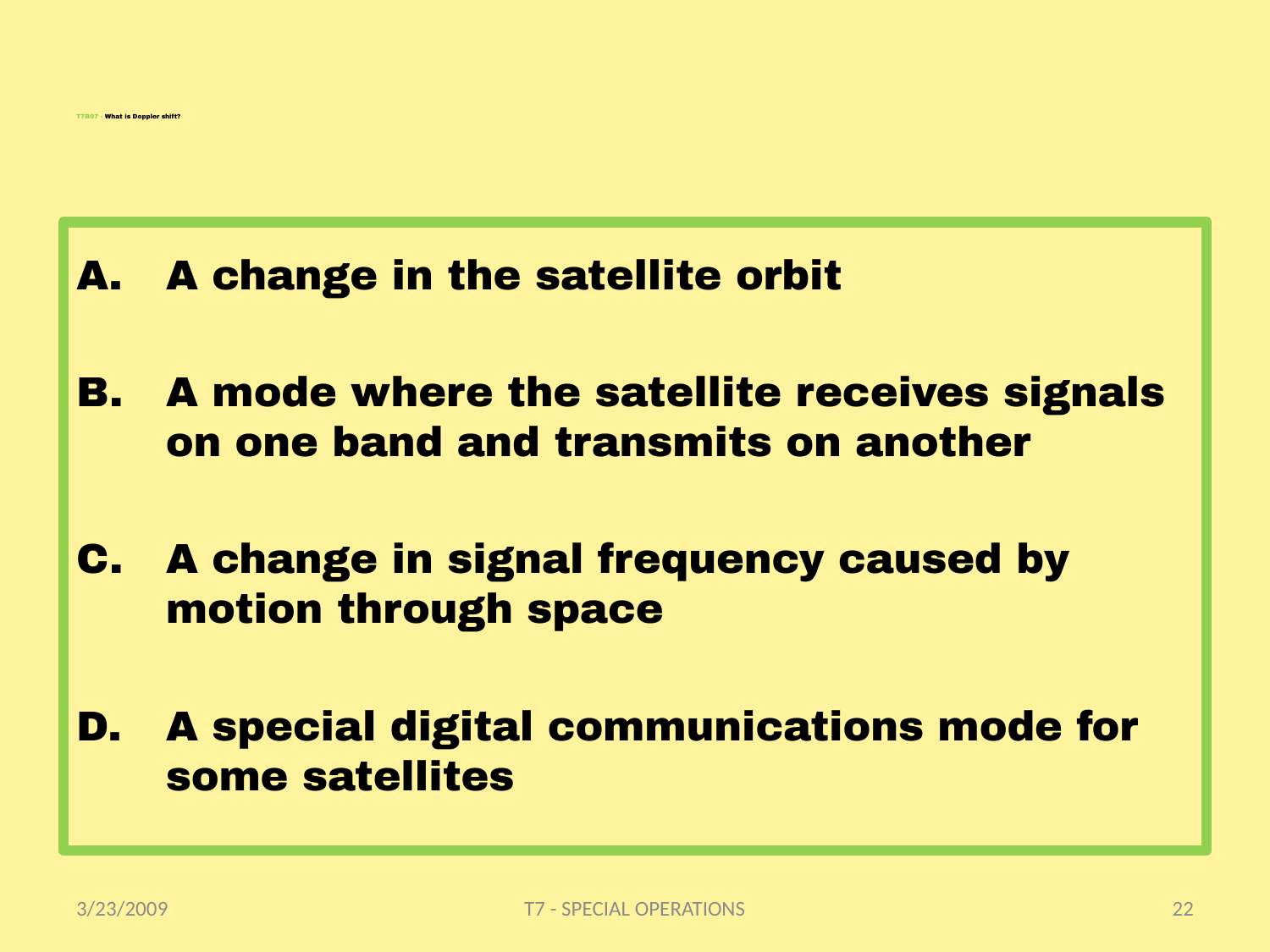

# T7B07 - What is Doppler shift?

A change in the satellite orbit

A mode where the satellite receives signals on one band and transmits on another

A change in signal frequency caused by motion through space

A special digital communications mode for some satellites
3/23/2009
T7 - SPECIAL OPERATIONS
22